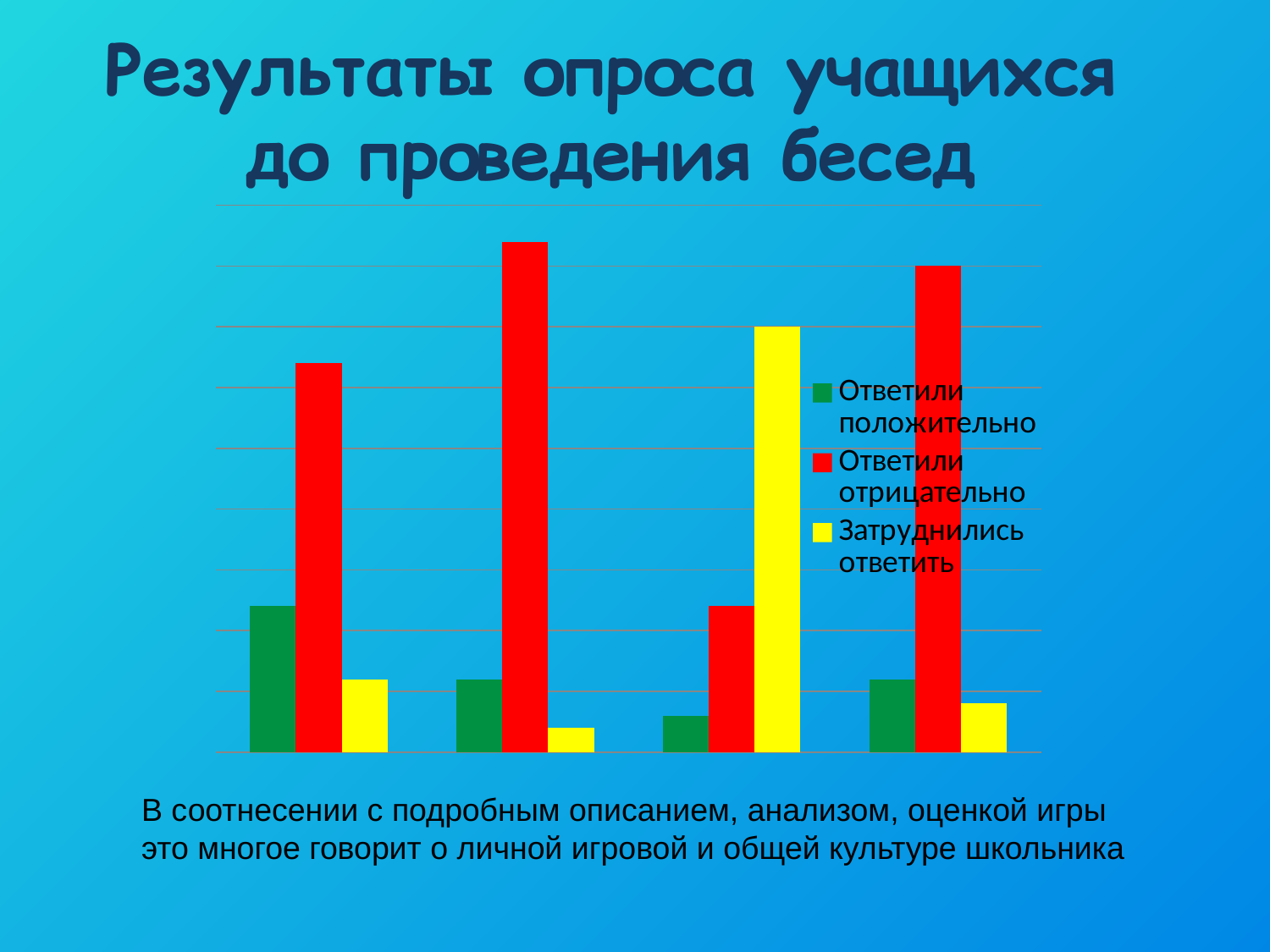

# Результаты опроса учащихся до проведения бесед

### Chart

| Category | Ответили положительно | Ответили отрицательно | Затруднились ответить |
|---|---|---|---|
| 1 вопрос | 12.0 | 32.0 | 6.0 |
| 2 вопрос | 6.0 | 42.0 | 2.0 |
| 3 вопрос | 3.0 | 12.0 | 35.0 |
| 4 вопрос | 6.0 | 40.0 | 4.0 |
В соотнесении с подробным описанием, анализом, оценкой игры это многое говорит о личной игровой и общей культуре школьника